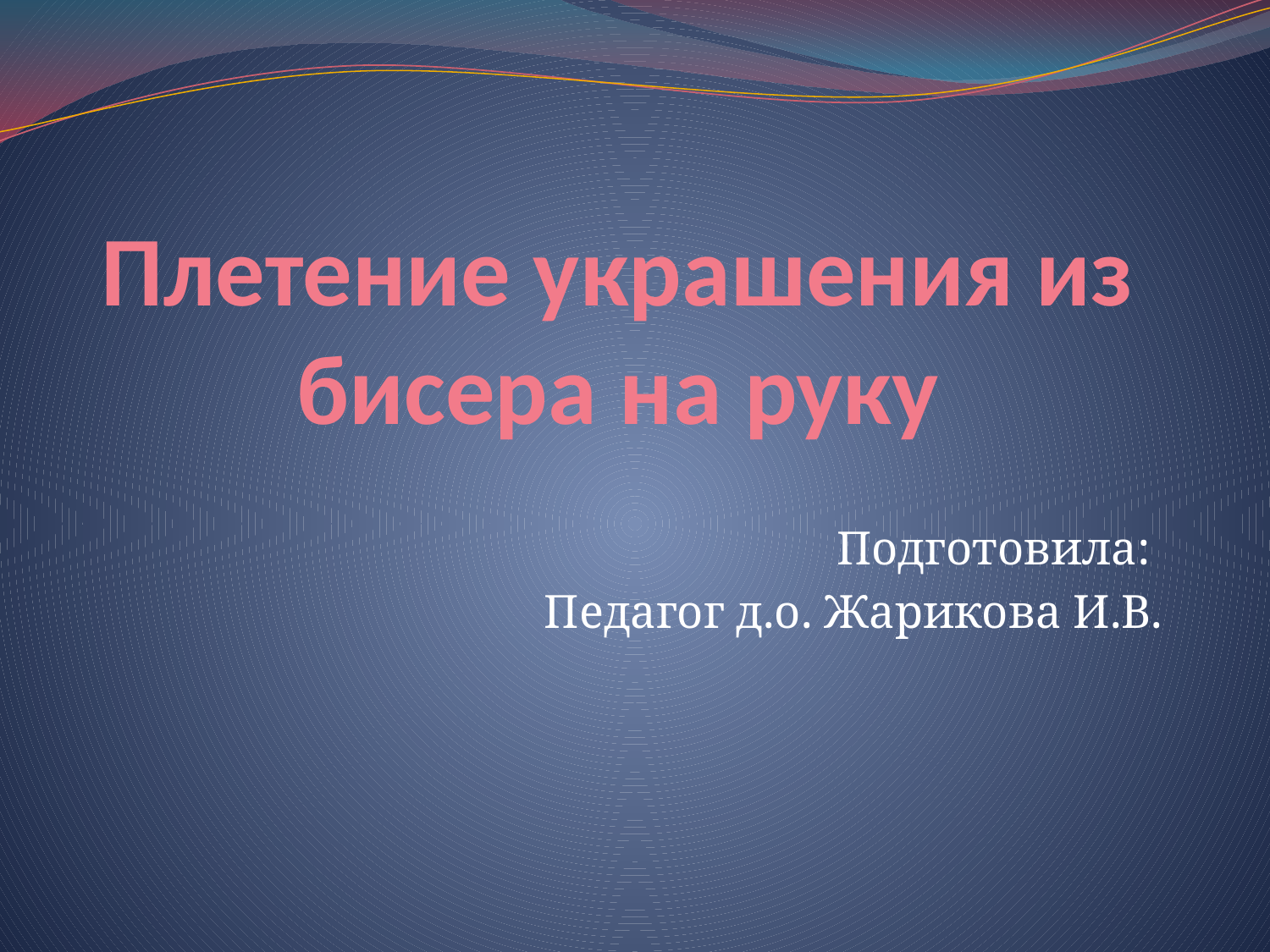

# Плетение украшения из бисера на руку

Подготовила:
Педагог д.о. Жарикова И.В.